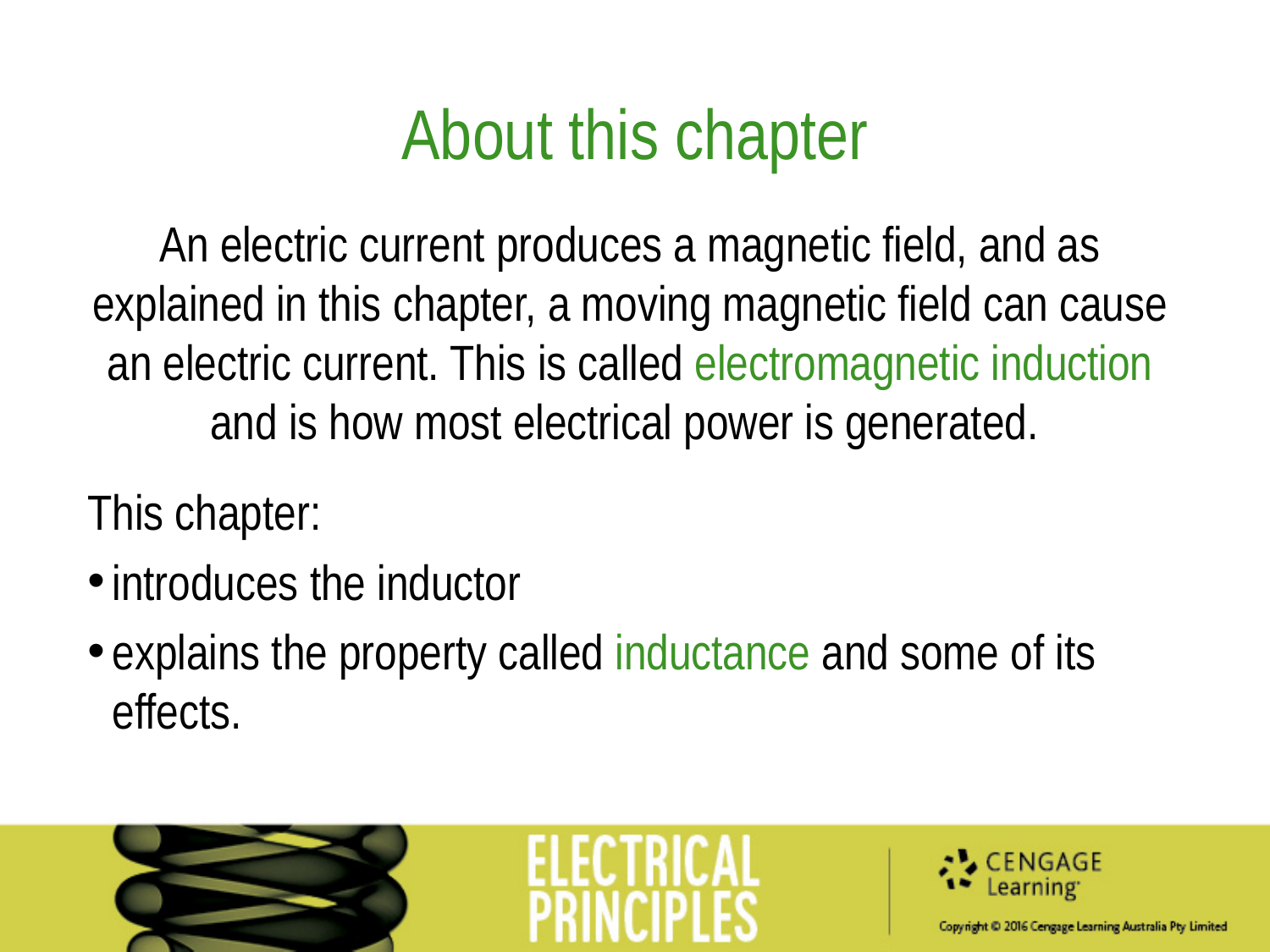

About this chapter
An electric current produces a magnetic field, and as explained in this chapter, a moving magnetic field can cause an electric current. This is called electromagnetic induction and is how most electrical power is generated.
This chapter:
introduces the inductor
explains the property called inductance and some of its effects.